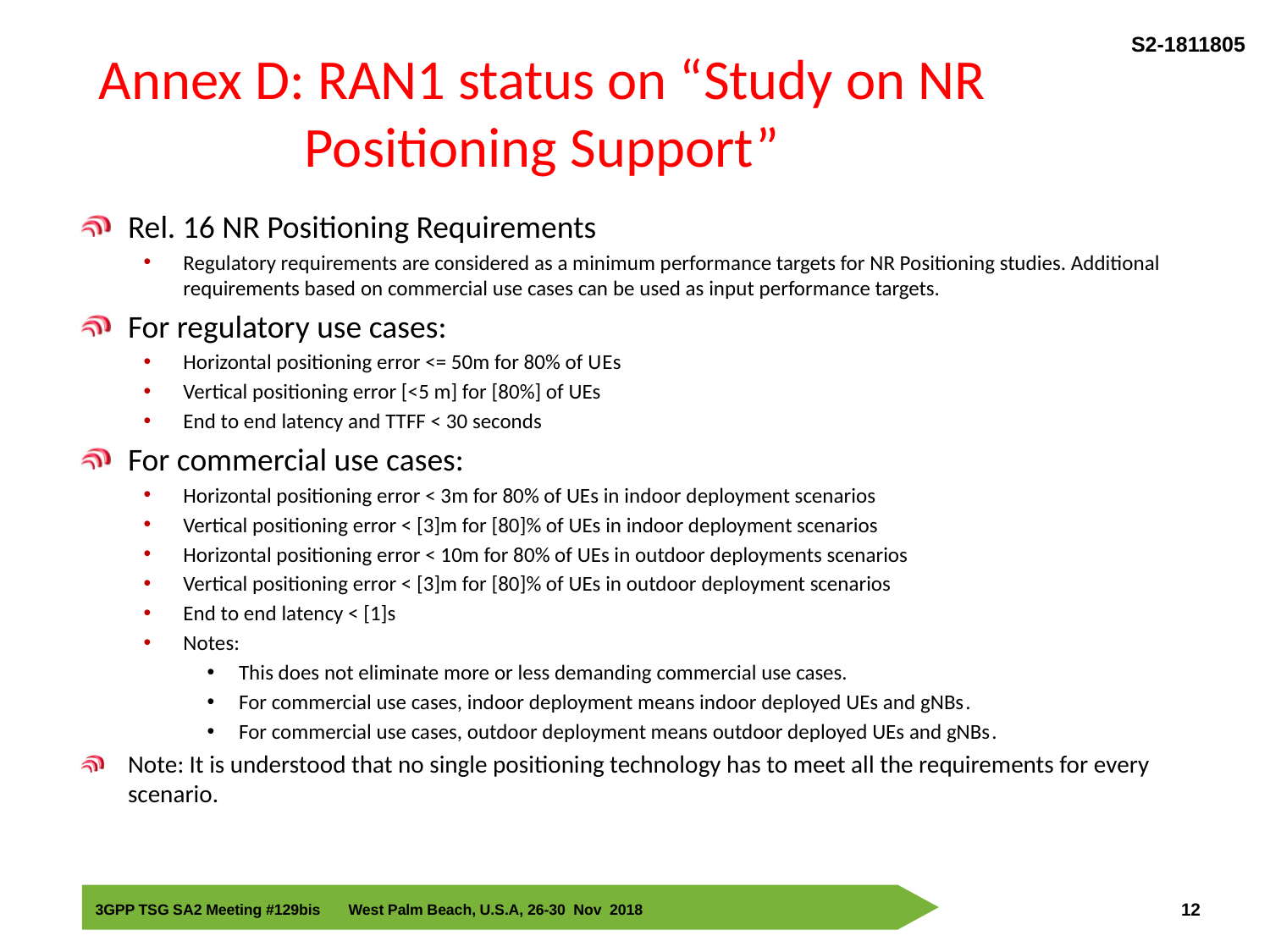

# Annex D: RAN1 status on “Study on NR Positioning Support”
Rel. 16 NR Positioning Requirements
Regulatory requirements are considered as a minimum performance targets for NR Positioning studies. Additional requirements based on commercial use cases can be used as input performance targets.
For regulatory use cases:
Horizontal positioning error <= 50m for 80% of UEs
Vertical positioning error [<5 m] for [80%] of UEs
End to end latency and TTFF < 30 seconds
For commercial use cases:
Horizontal positioning error < 3m for 80% of UEs in indoor deployment scenarios
Vertical positioning error < [3]m for [80]% of UEs in indoor deployment scenarios
Horizontal positioning error < 10m for 80% of UEs in outdoor deployments scenarios
Vertical positioning error < [3]m for [80]% of UEs in outdoor deployment scenarios
End to end latency < [1]s
Notes:
This does not eliminate more or less demanding commercial use cases.
For commercial use cases, indoor deployment means indoor deployed UEs and gNBs.
For commercial use cases, outdoor deployment means outdoor deployed UEs and gNBs.
Note: It is understood that no single positioning technology has to meet all the requirements for every scenario.